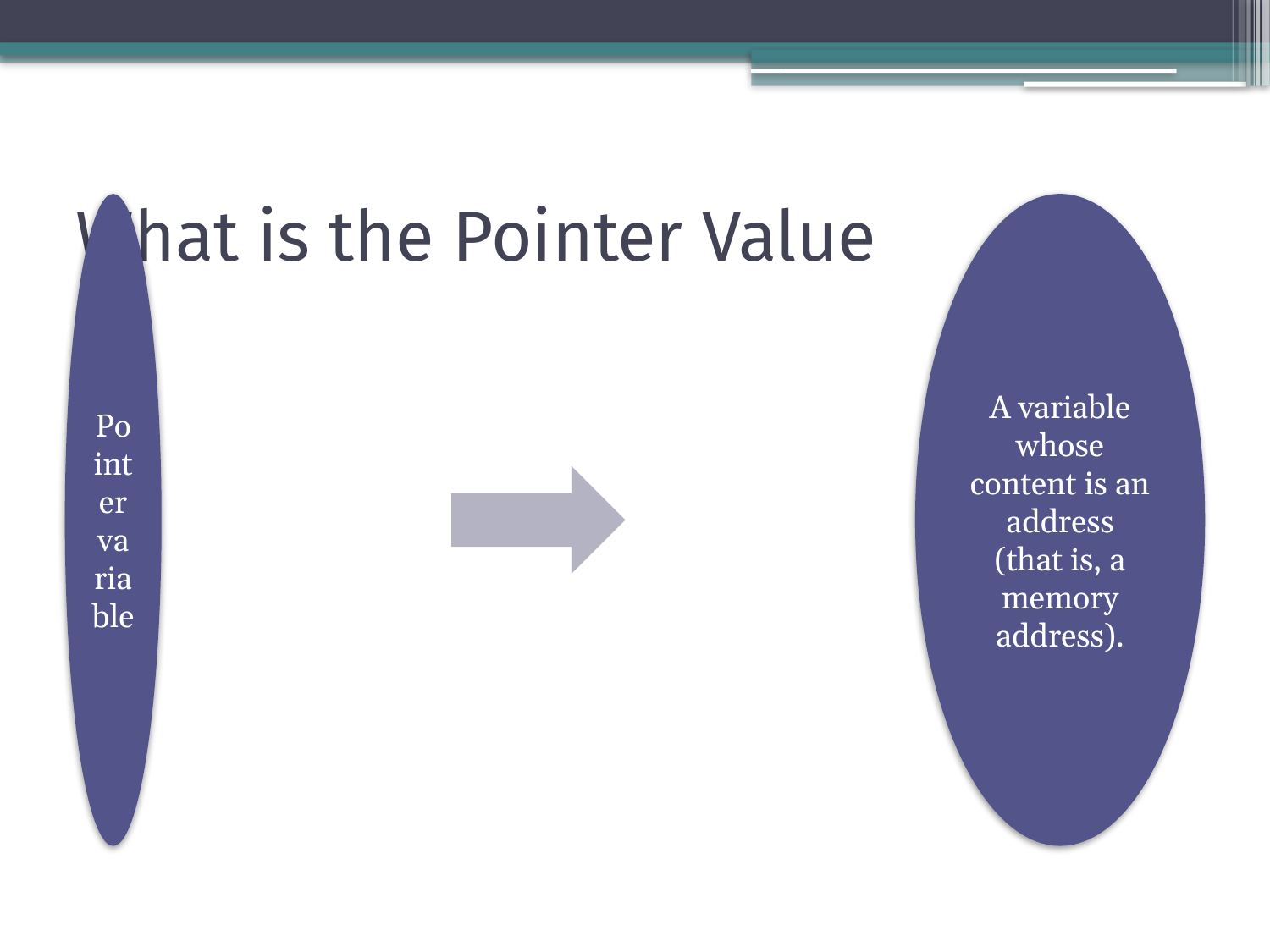

# What is the Pointer Value
Pointer variable
A variable whose content is an address (that is, a memory address).